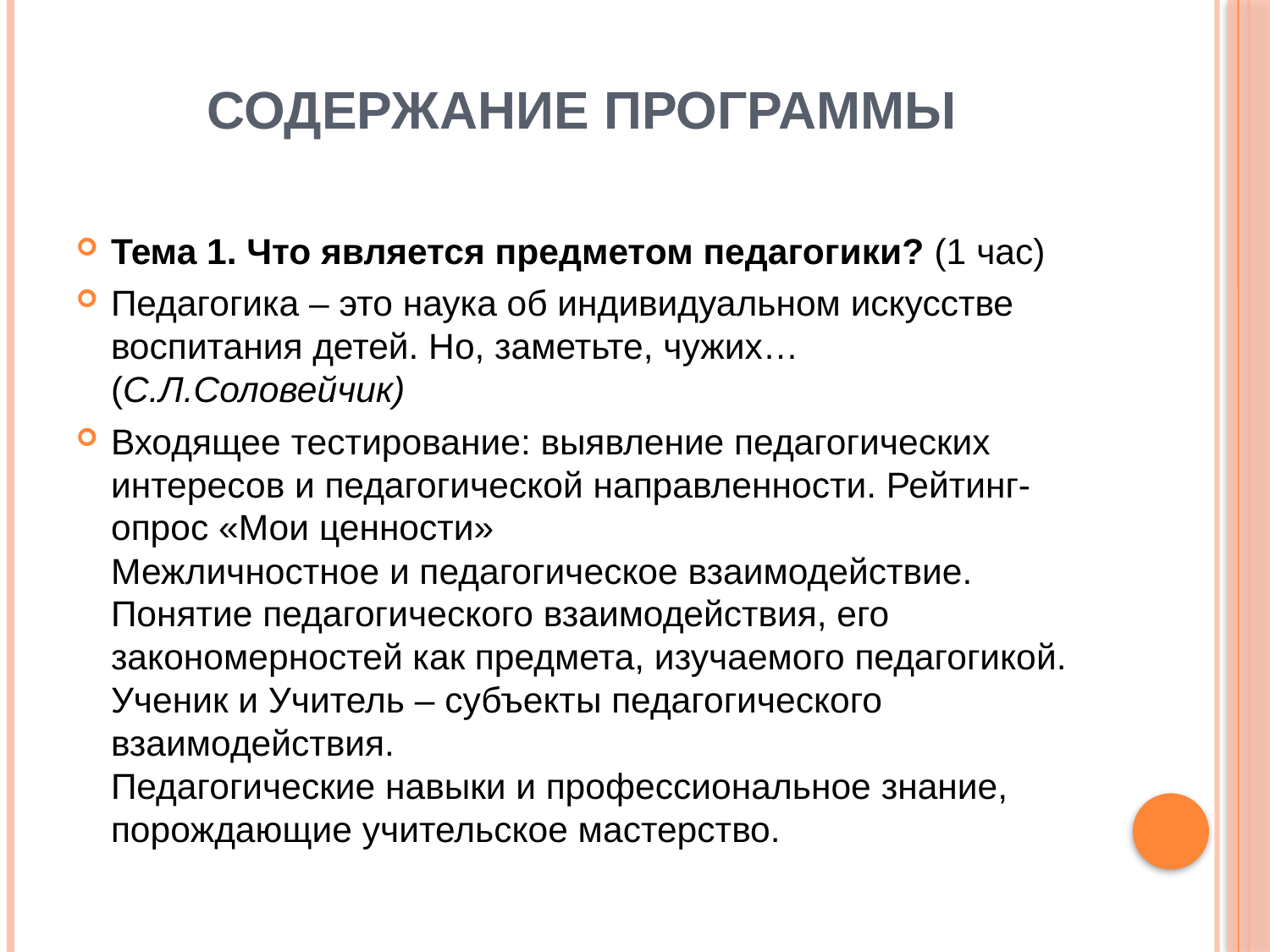

# Содержание программы
Тема 1. Что является предметом педагогики? (1 час)
Педагогика – это наука об индивидуальном искусстве воспитания детей. Но, заметьте, чужих… (С.Л.Соловейчик)
Входящее тестирование: выявление педагогических интересов и педагогической направленности. Рейтинг-опрос «Мои ценности»
Межличностное и педагогическое взаимодействие. Понятие педагогического взаимодействия, его закономерностей как предмета, изучаемого педагогикой.
Ученик и Учитель – субъекты педагогического взаимодействия.
Педагогические навыки и профессиональное знание, порождающие учительское мастерство.